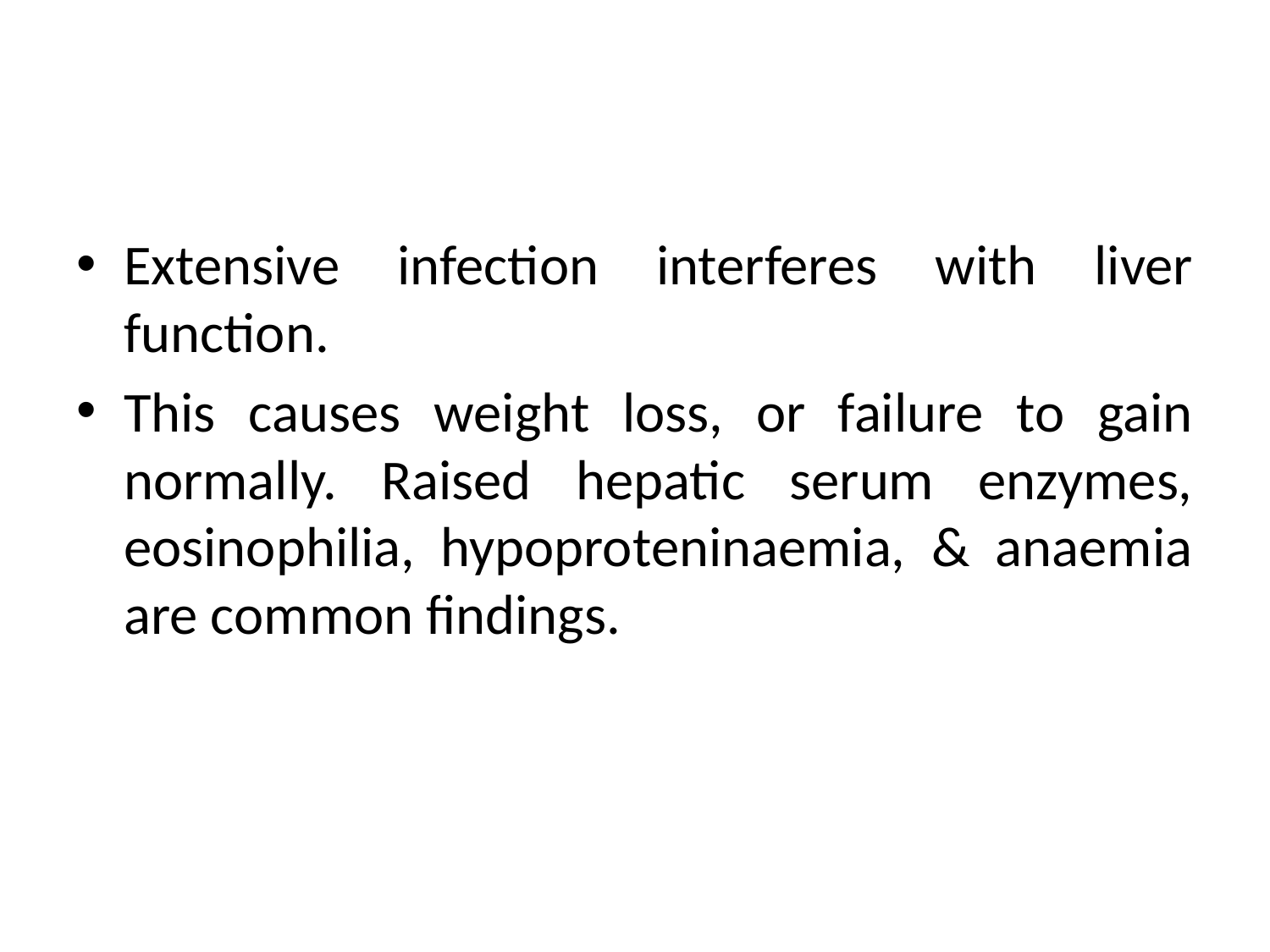

#
Extensive infection interferes with liver function.
This causes weight loss, or failure to gain normally. Raised hepatic serum enzymes, eosinophilia, hypoproteninaemia, & anaemia are common findings.